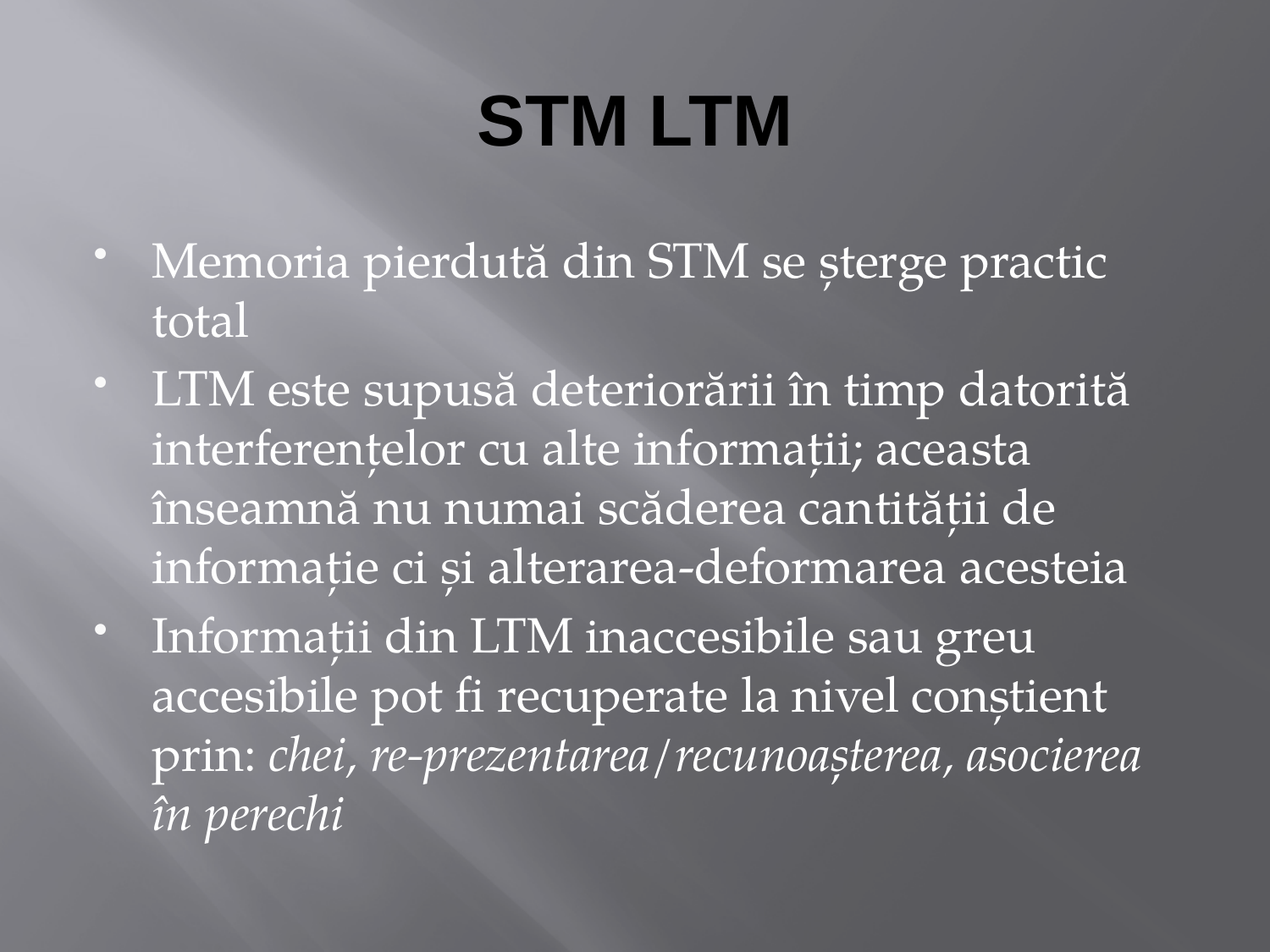

# STM LTM
Memoria pierdută din STM se şterge practic total
LTM este supusă deteriorării în timp datorită  interferenţelor cu alte informaţii; aceasta înseamnă nu numai scăderea cantităţii de informaţie ci şi alterarea-deformarea acesteia
Informaţii din LTM inaccesibile sau greu accesibile pot fi recuperate la nivel conştient prin: chei, re-prezentarea/recunoaşterea, asocierea în perechi